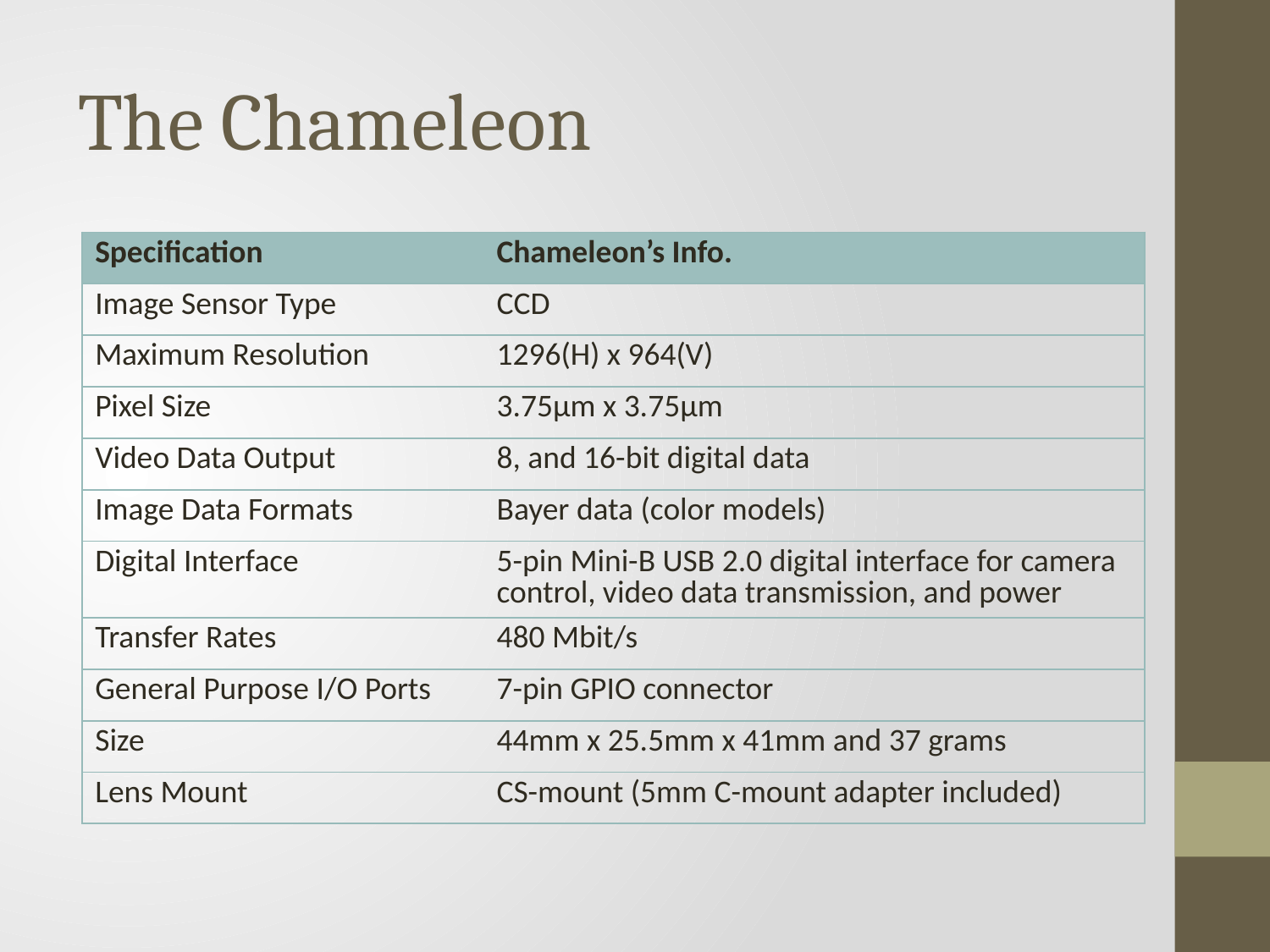

# The Chameleon
| Specification | Chameleon’s Info. |
| --- | --- |
| Image Sensor Type | CCD |
| Maximum Resolution | 1296(H) x 964(V) |
| Pixel Size | 3.75μm x 3.75μm |
| Video Data Output | 8, and 16-bit digital data |
| Image Data Formats | Bayer data (color models) |
| Digital Interface | 5-pin Mini-B USB 2.0 digital interface for camera control, video data transmission, and power |
| Transfer Rates | 480 Mbit/s |
| General Purpose I/O Ports | 7-pin GPIO connector |
| Size | 44mm x 25.5mm x 41mm and 37 grams |
| Lens Mount | CS-mount (5mm C-mount adapter included) |